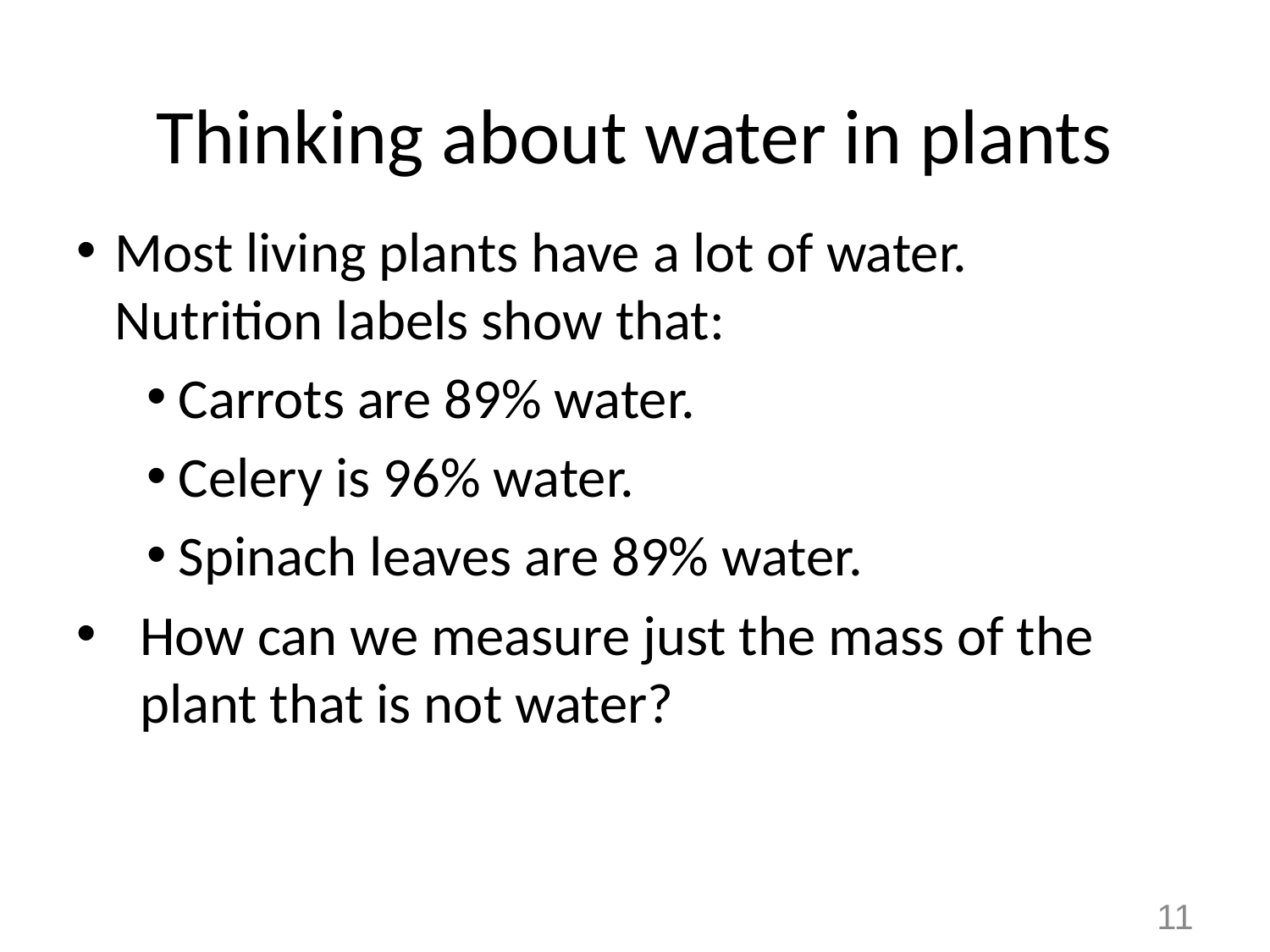

# Thinking about water in plants
Most living plants have a lot of water.  Nutrition labels show that:
Carrots are 89% water.
Celery is 96% water.
Spinach leaves are 89% water.
How can we measure just the mass of the plant that is not water?

11